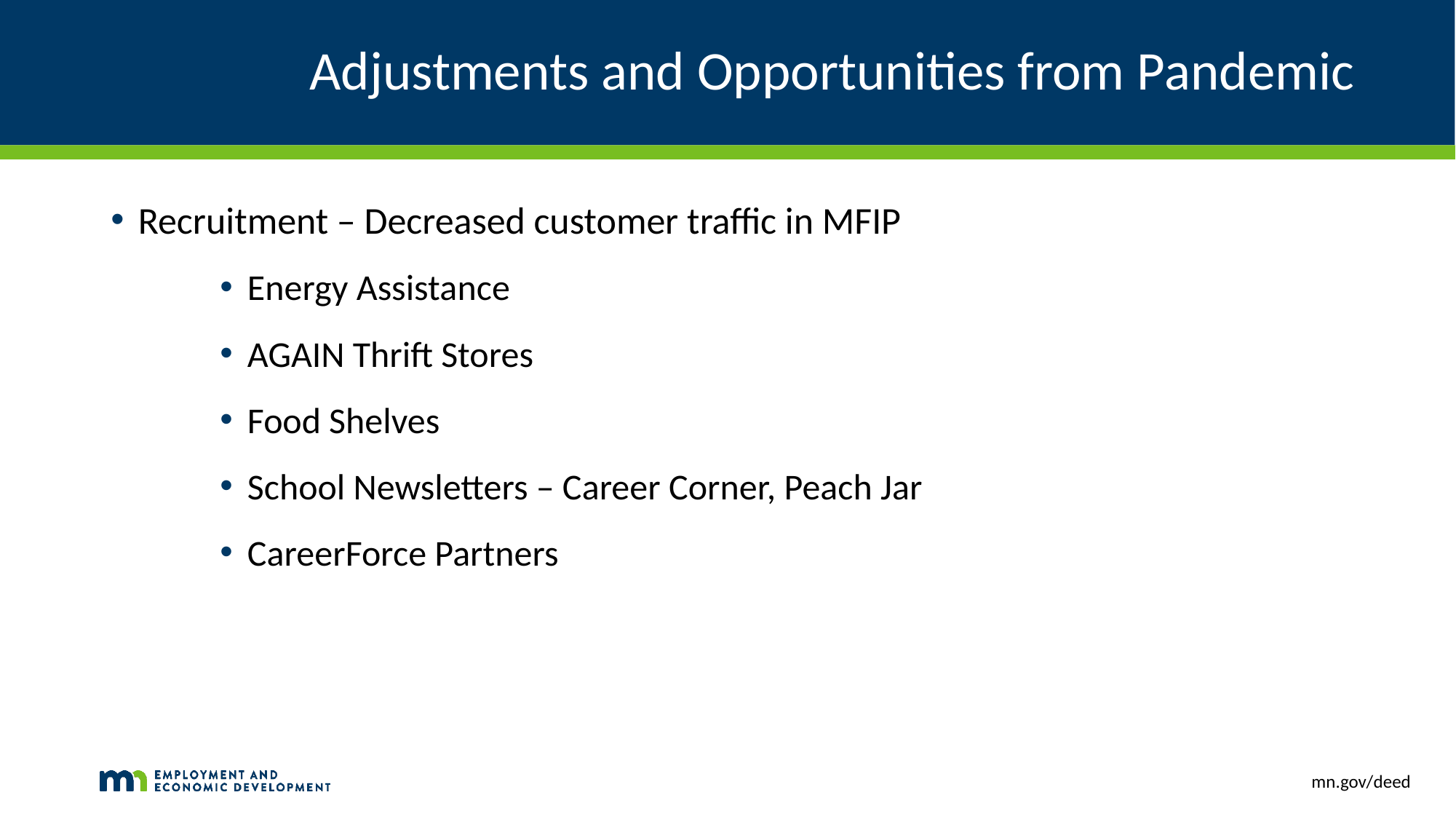

# Adjustments and Opportunities from Pandemic
Recruitment – Decreased customer traffic in MFIP
Energy Assistance
AGAIN Thrift Stores
Food Shelves
School Newsletters – Career Corner, Peach Jar
CareerForce Partners

mn.gov/deed